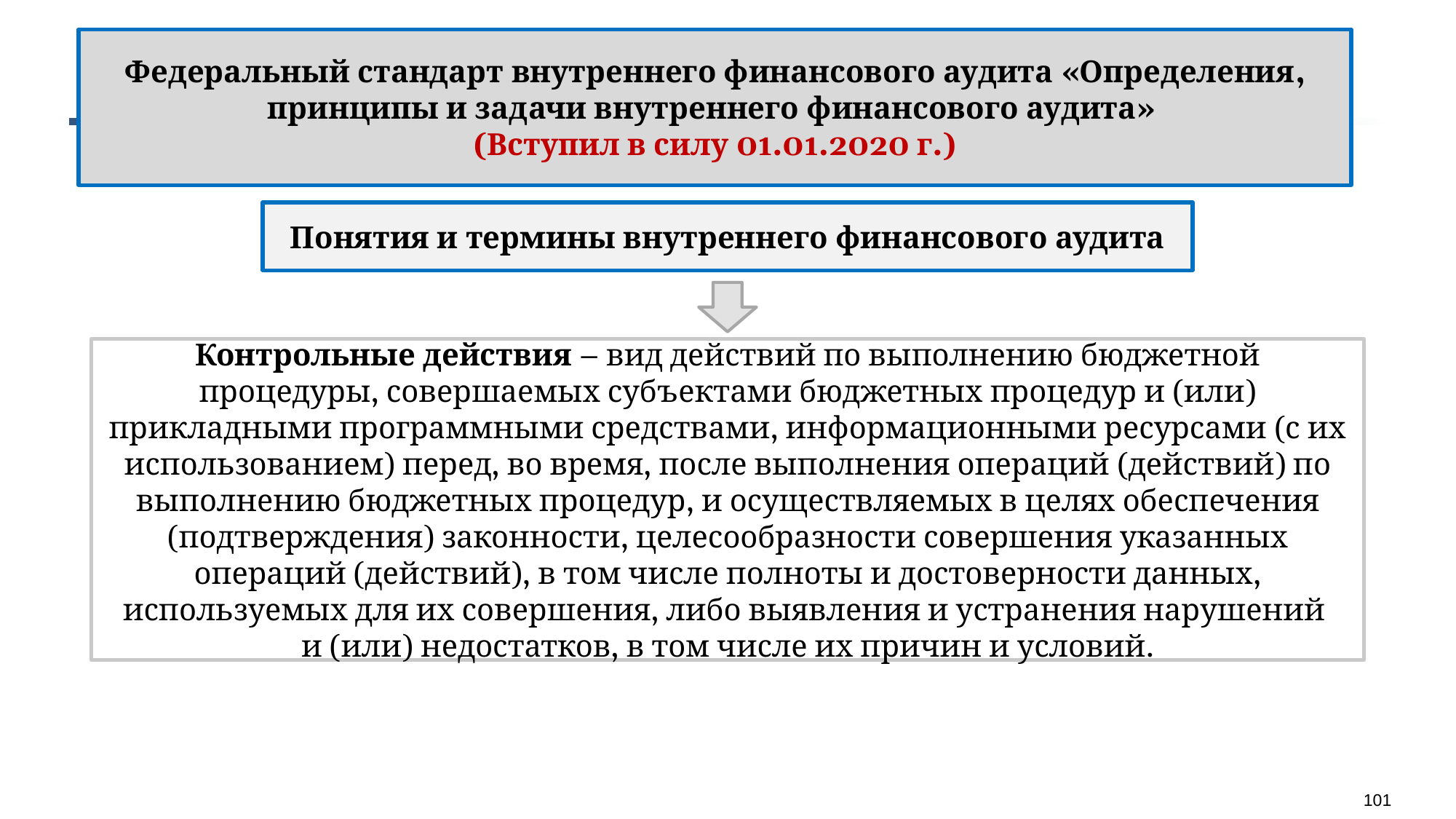

Федеральный стандарт внутреннего финансового аудита «Определения, принципы и задачи внутреннего финансового аудита»
(Вступил в силу 01.01.2020 г.)
Понятия и термины внутреннего финансового аудита

Контрольные действия – вид действий по выполнению бюджетной процедуры, совершаемых субъектами бюджетных процедур и (или) прикладными программными средствами, информационными ресурсами (с их использованием) перед, во время, после выполнения операций (действий) по выполнению бюджетных процедур, и осуществляемых в целях обеспечения (подтверждения) законности, целесообразности совершения указанных операций (действий), в том числе полноты и достоверности данных, используемых для их совершения, либо выявления и устранения нарушений
и (или) недостатков, в том числе их причин и условий.